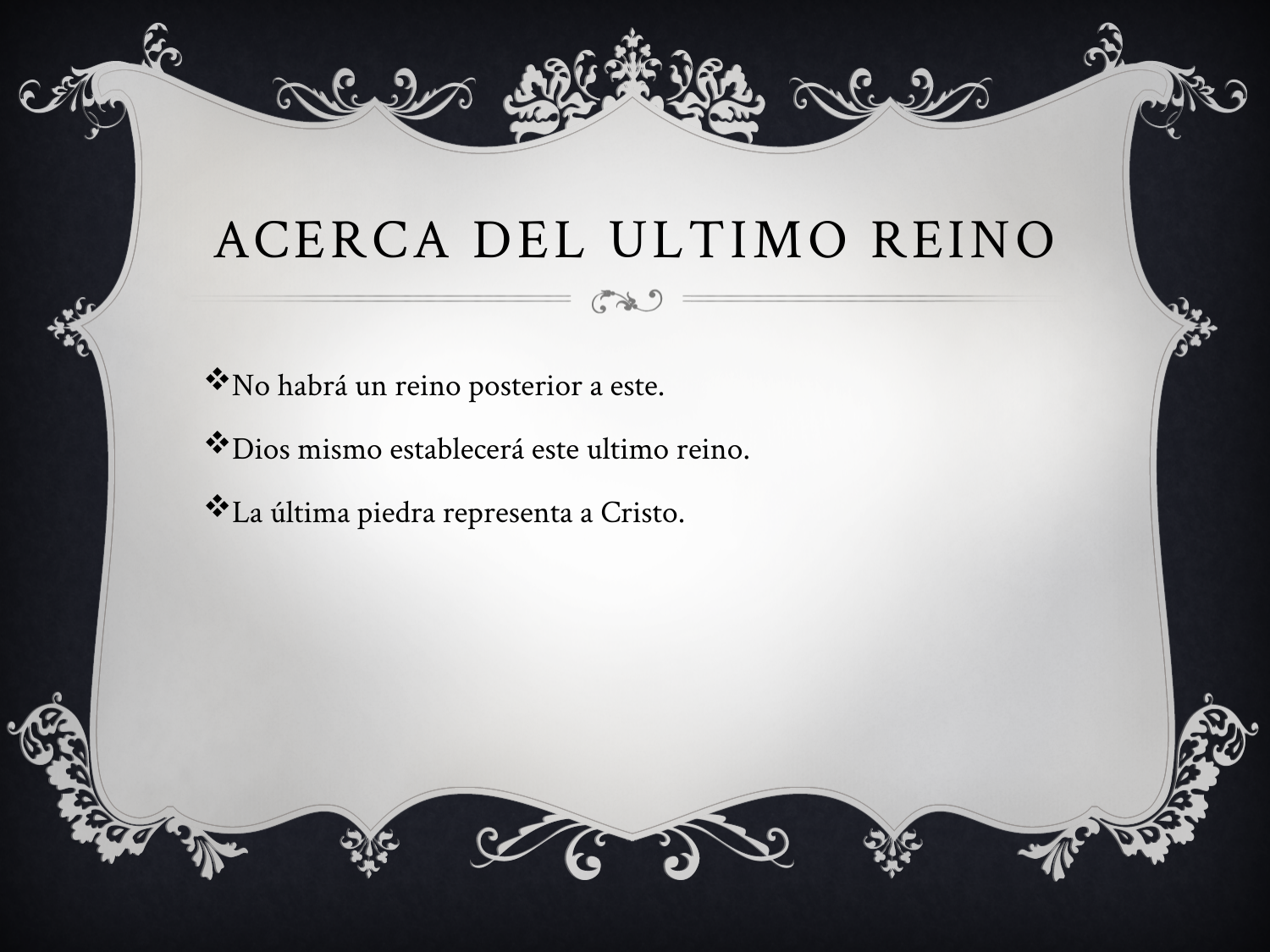

# Acerca del ultimo reino
No habrá un reino posterior a este.
Dios mismo establecerá este ultimo reino.
La última piedra representa a Cristo.